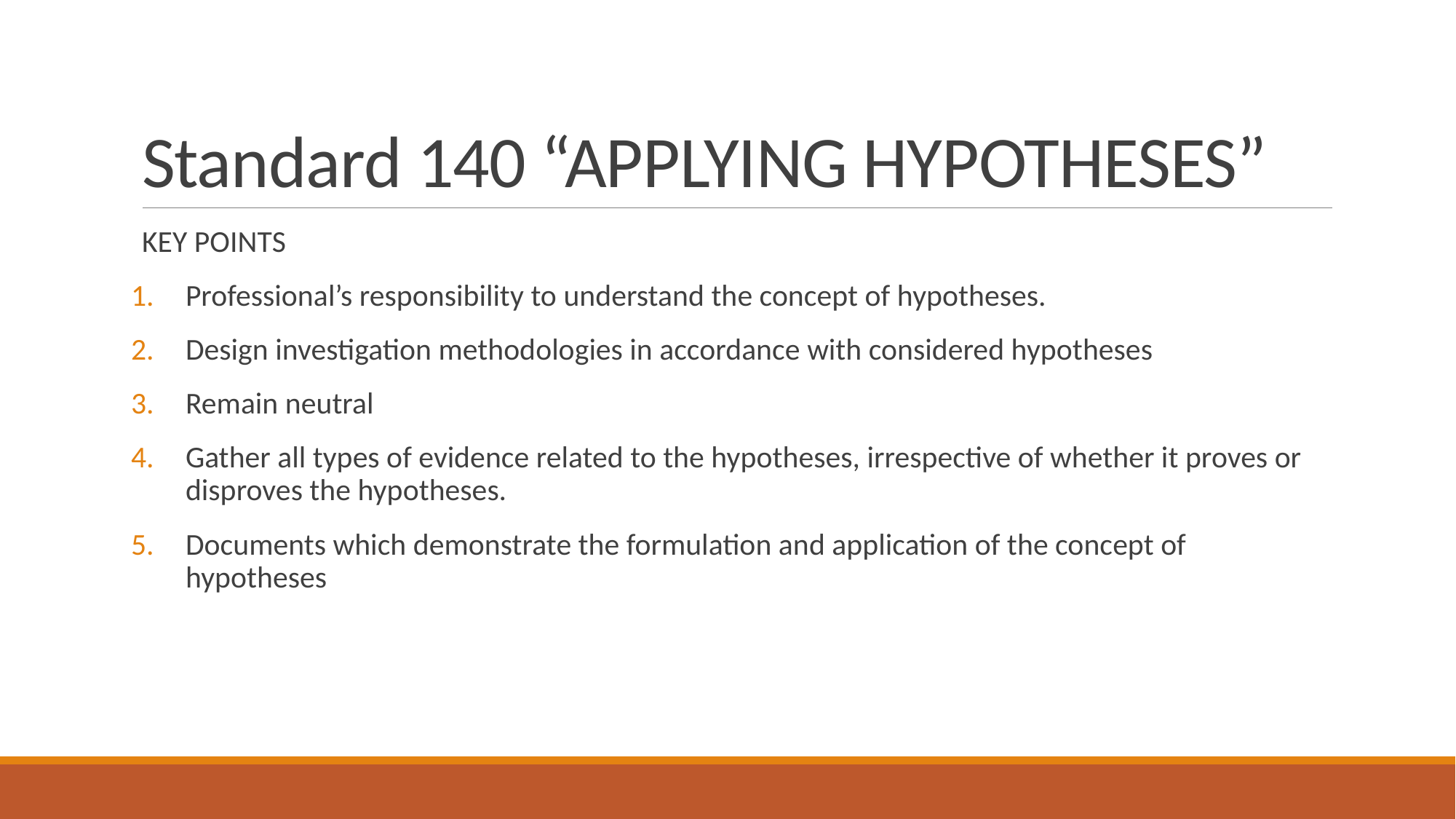

# Standard 140 “APPLYING HYPOTHESES”
KEY POINTS
Professional’s responsibility to understand the concept of hypotheses.
Design investigation methodologies in accordance with considered hypotheses
Remain neutral
Gather all types of evidence related to the hypotheses, irrespective of whether it proves or disproves the hypotheses.
Documents which demonstrate the formulation and application of the concept of hypotheses